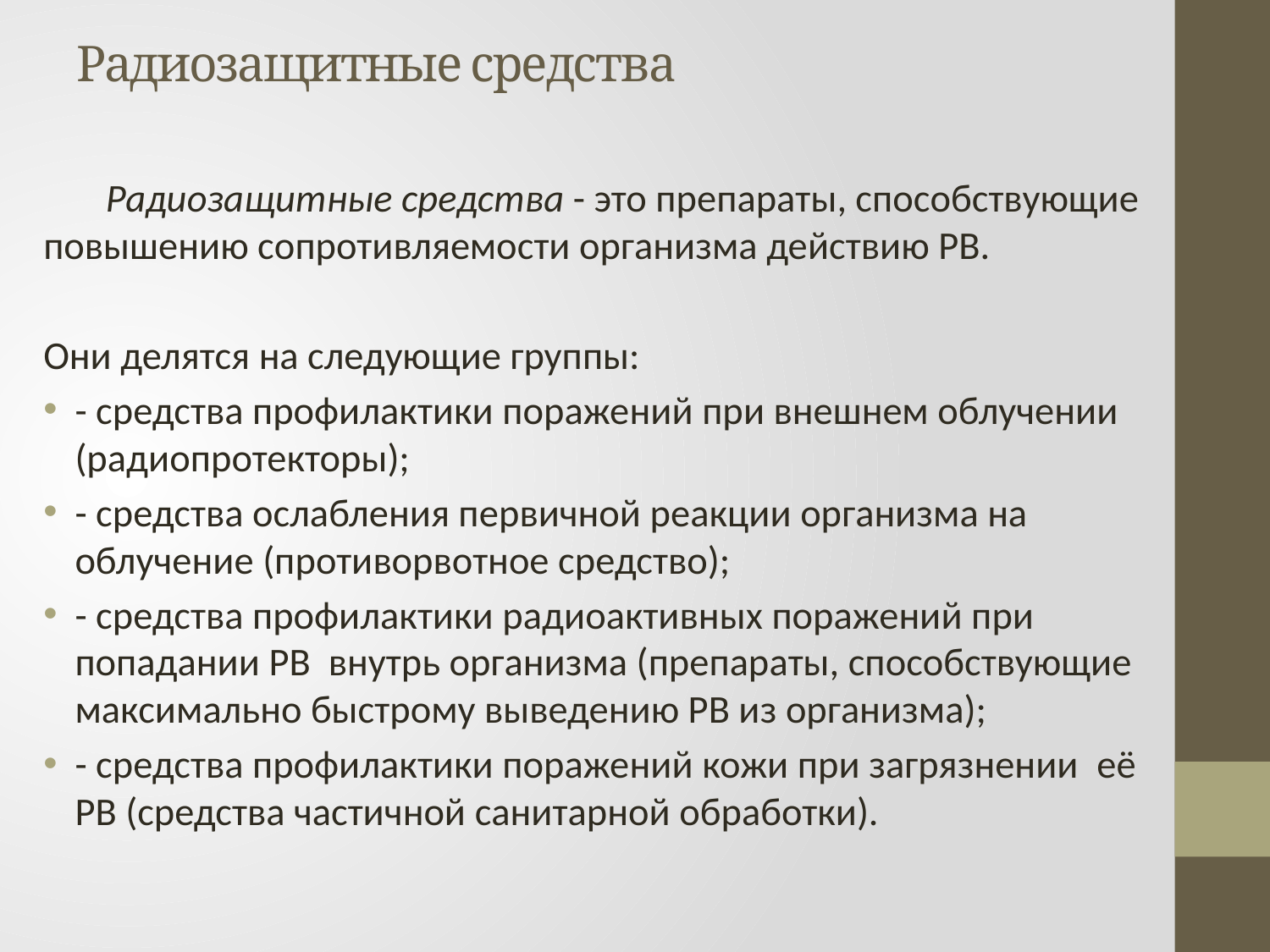

# Радиозащитные средства
       Радиозащитные средства - это препараты, способствующие повышению сопротивляемости организма действию РВ.

Они делятся на следующие группы:
- средства профилактики поражений при внешнем облучении (радиопротекторы);
- средства ослабления первичной реакции организма на облучение (противорвотное средство);
- средства профилактики радиоактивных поражений при попадании РВ  внутрь организма (препараты, способствующие максимально быстрому выведению РВ из организма);
- средства профилактики поражений кожи при загрязнении  её РВ (средства частичной санитарной обработки).